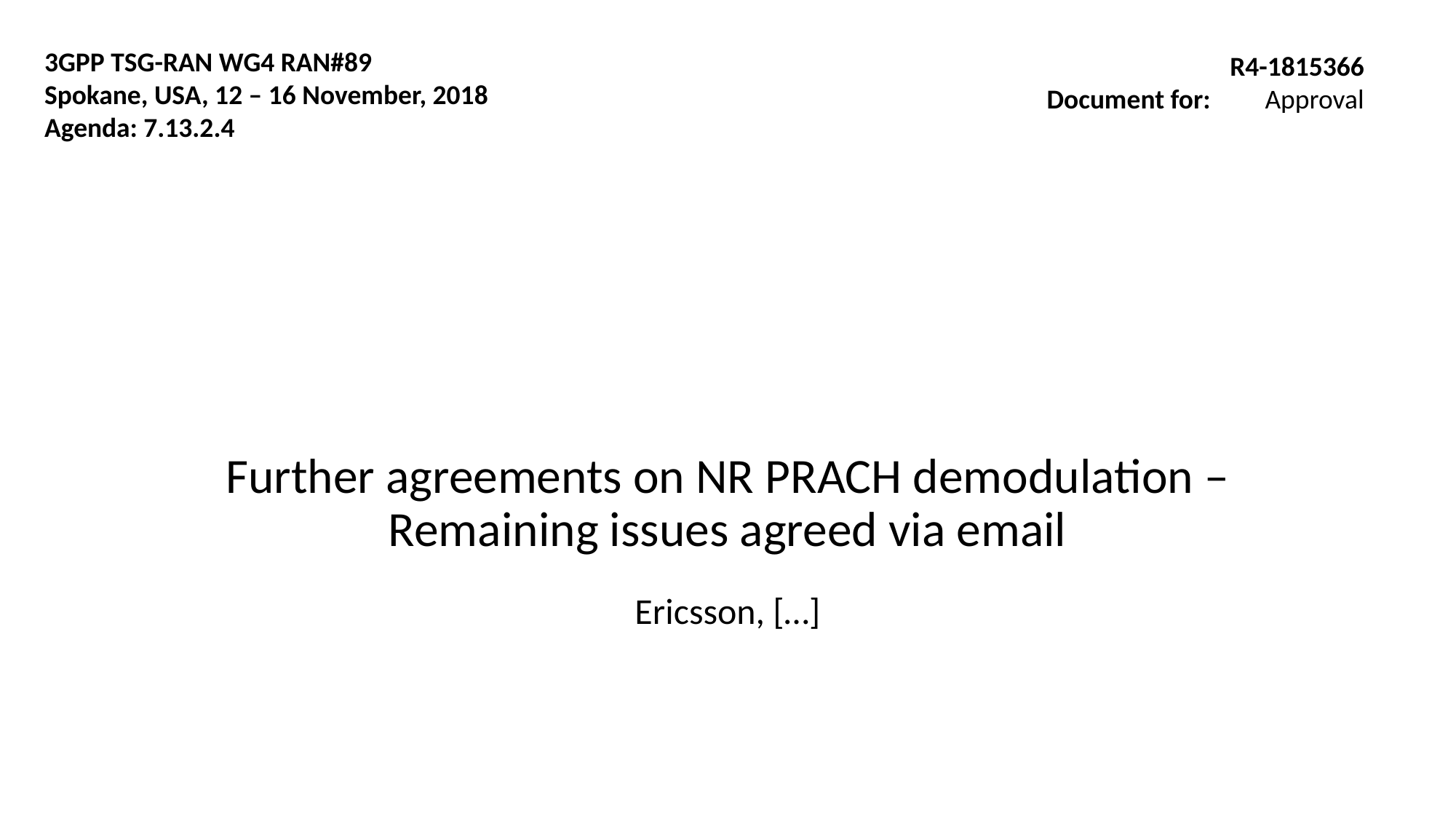

3GPP TSG-RAN WG4 RAN#89
Spokane, USA, 12 – 16 November, 2018
Agenda: 7.13.2.4
R4-1815366
Document for:	Approval
# Further agreements on NR PRACH demodulation – Remaining issues agreed via email

Ericsson, […]